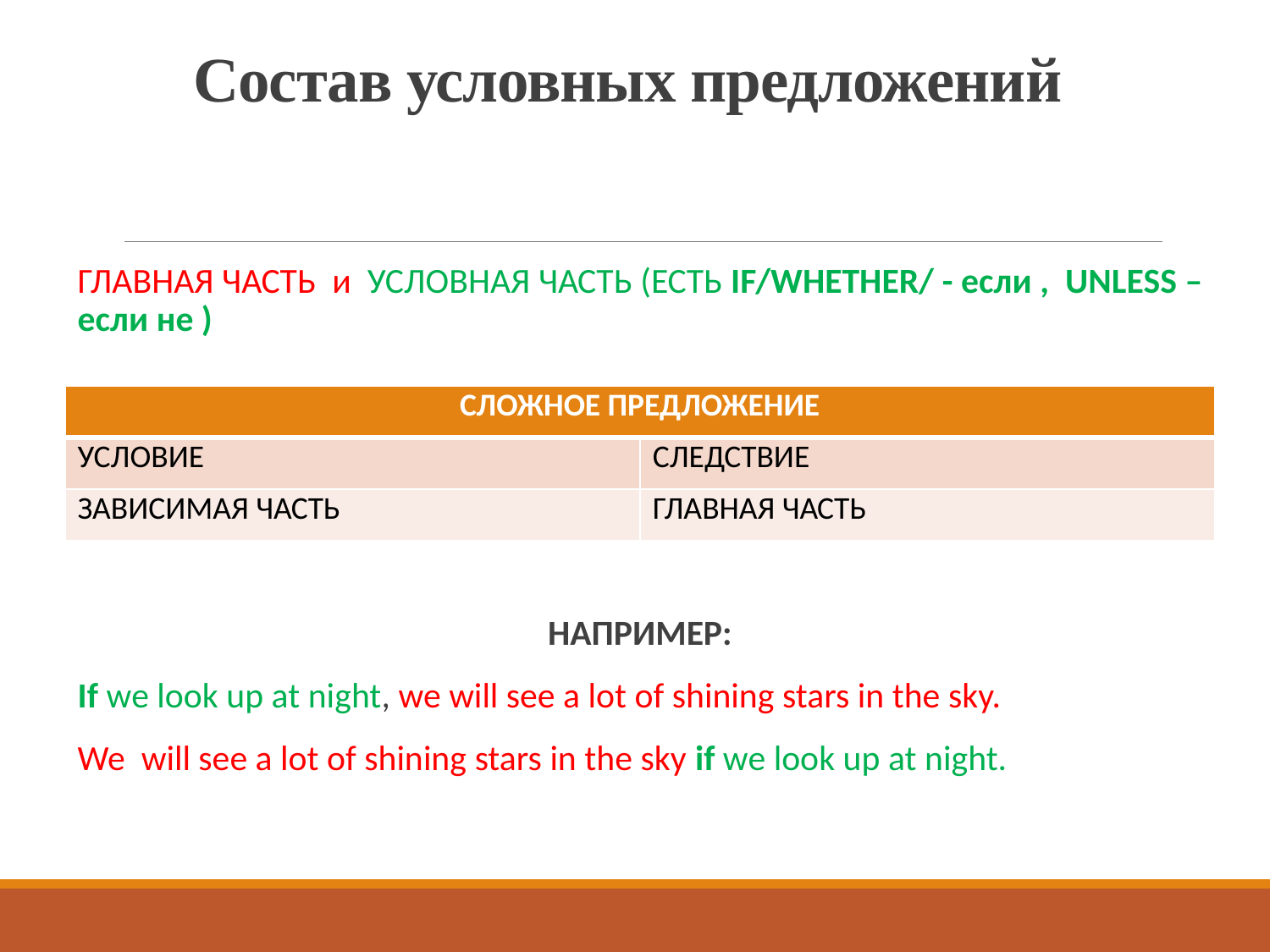

# Состав условных предложений
ГЛАВНАЯ ЧАСТЬ  и  УСЛОВНАЯ ЧАСТЬ (ЕСТЬ IF/WHETHER/ - если ,  UNLESS – если не )

НАПРИМЕР:
If we look up at night, we will see a lot of shining stars in the sky.
We  will see a lot of shining stars in the sky if we look up at night.
| СЛОЖНОЕ ПРЕДЛОЖЕНИЕ |  |
| --- | --- |
| УСЛОВИЕ | СЛЕДСТВИЕ |
| ЗАВИСИМАЯ ЧАСТЬ | ГЛАВНАЯ ЧАСТЬ |